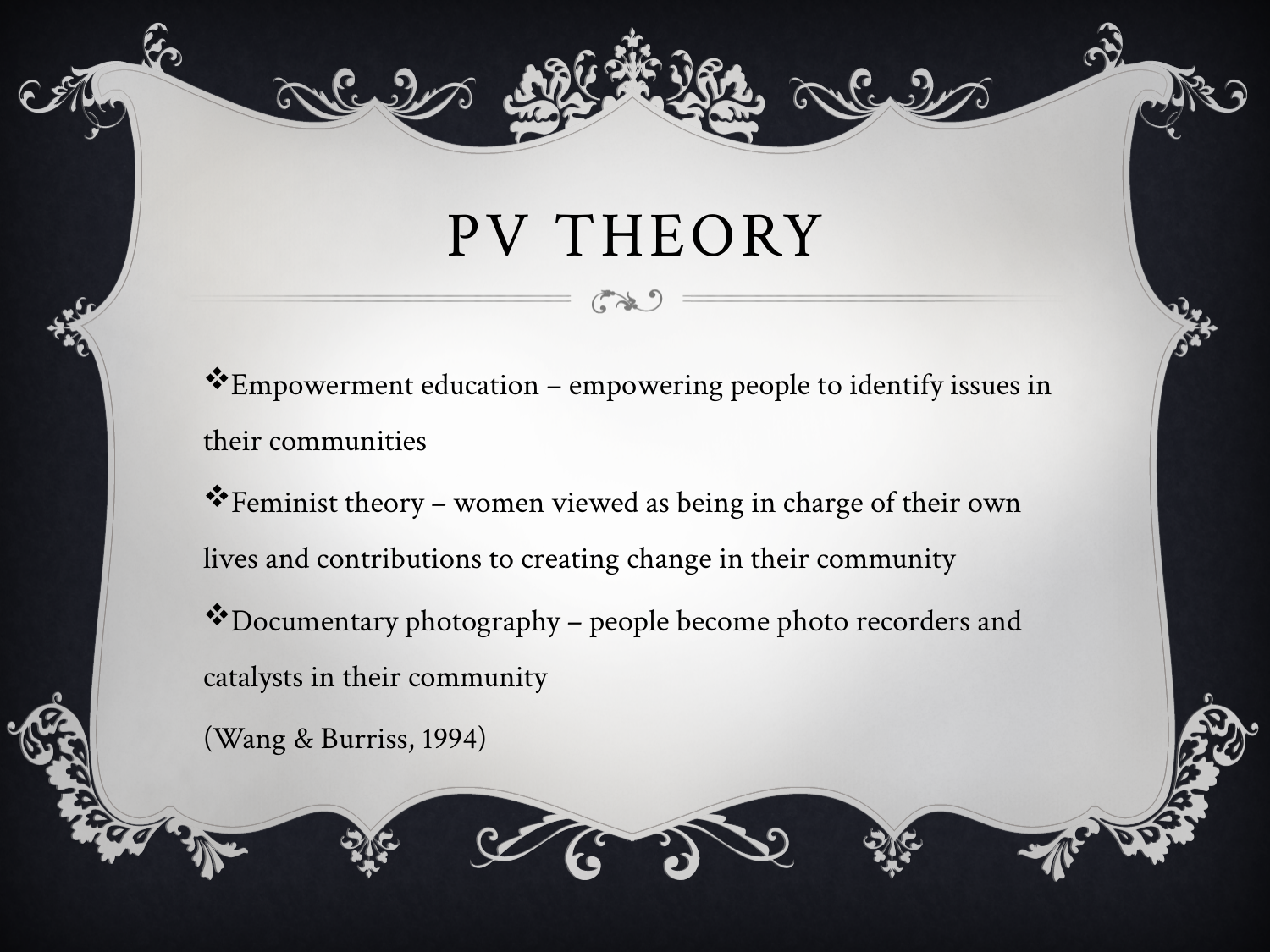

# PV Theory
Empowerment education – empowering people to identify issues in their communities
Feminist theory – women viewed as being in charge of their own lives and contributions to creating change in their community
Documentary photography – people become photo recorders and catalysts in their community
(Wang & Burriss, 1994)